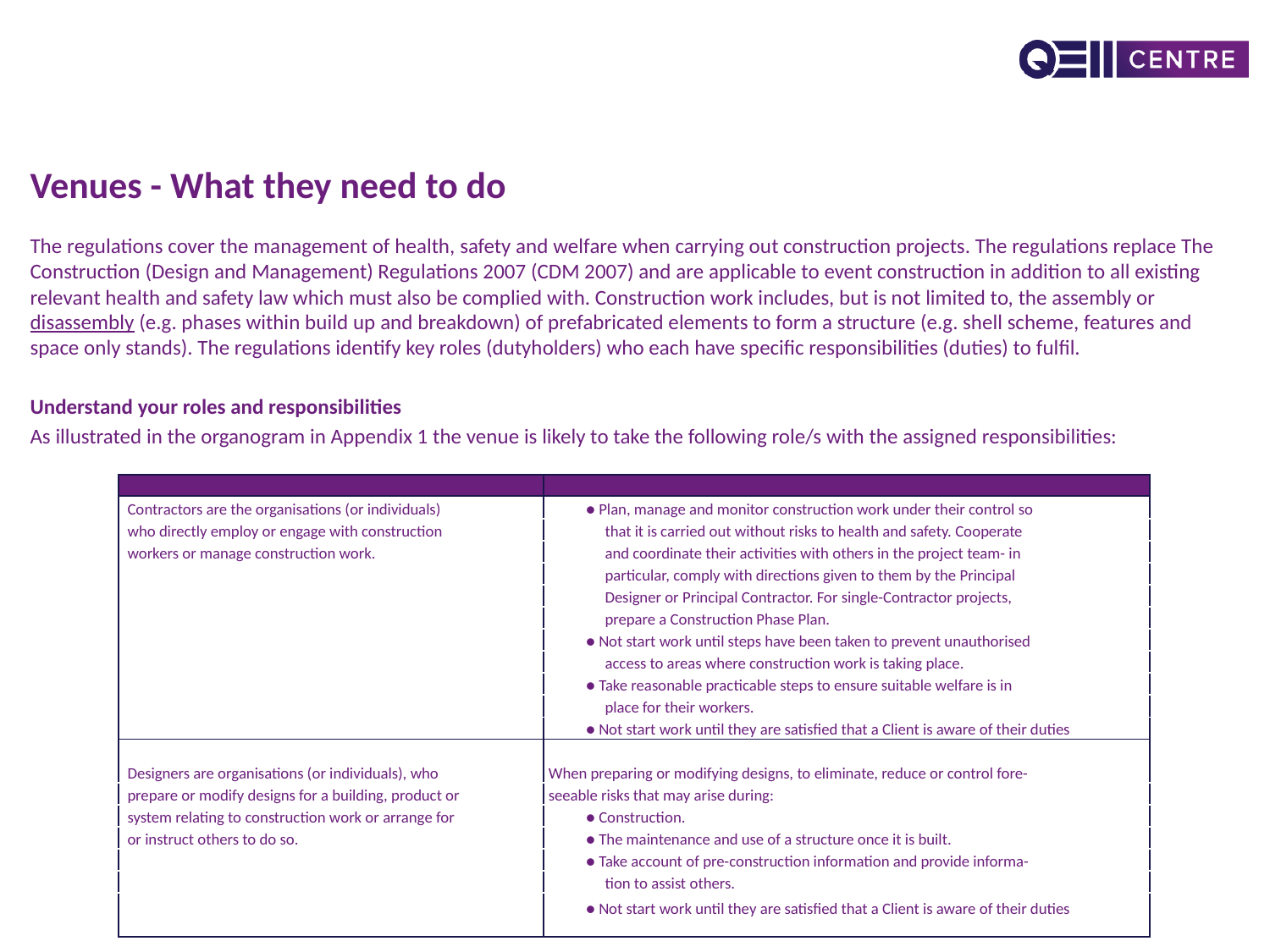

# Venues - What they need to do
The regulations cover the management of health, safety and welfare when carrying out construction projects. The regulations replace The Construction (Design and Management) Regulations 2007 (CDM 2007) and are applicable to event construction in addition to all existing relevant health and safety law which must also be complied with. Construction work includes, but is not limited to, the assembly or disassembly (e.g. phases within build up and breakdown) of prefabricated elements to form a structure (e.g. shell scheme, features and space only stands). The regulations identify key roles (dutyholders) who each have specific responsibilities (duties) to fulfil.

Understand your roles and responsibilities
As illustrated in the organogram in Appendix 1 the venue is likely to take the following role/s with the assigned responsibilities:

| Role | Summary of Main Responsibilities |
| --- | --- |
| Contractors are the organisations (or individuals) | ● Plan, manage and monitor construction work under their control so |
| who directly employ or engage with construction | that it is carried out without risks to health and safety. Cooperate |
| workers or manage construction work. | and coordinate their activities with others in the project team- in |
|  | particular, comply with directions given to them by the Principal |
|  | Designer or Principal Contractor. For single-Contractor projects, |
|  | prepare a Construction Phase Plan. |
|  | ● Not start work until steps have been taken to prevent unauthorised |
|  | access to areas where construction work is taking place. |
|  | ● Take reasonable practicable steps to ensure suitable welfare is in |
|  | place for their workers. |
|  | ● Not start work until they are satisfied that a Client is aware of their duties |
| Designers are organisations (or individuals), who | When preparing or modifying designs, to eliminate, reduce or control fore- |
| prepare or modify designs for a building, product or | seeable risks that may arise during: |
| system relating to construction work or arrange for | ● Construction. |
| or instruct others to do so. | ● The maintenance and use of a structure once it is built. |
|  | ● Take account of pre-construction information and provide informa- |
|  | tion to assist others. |
|  | ● Not start work until they are satisfied that a Client is aware of their duties |